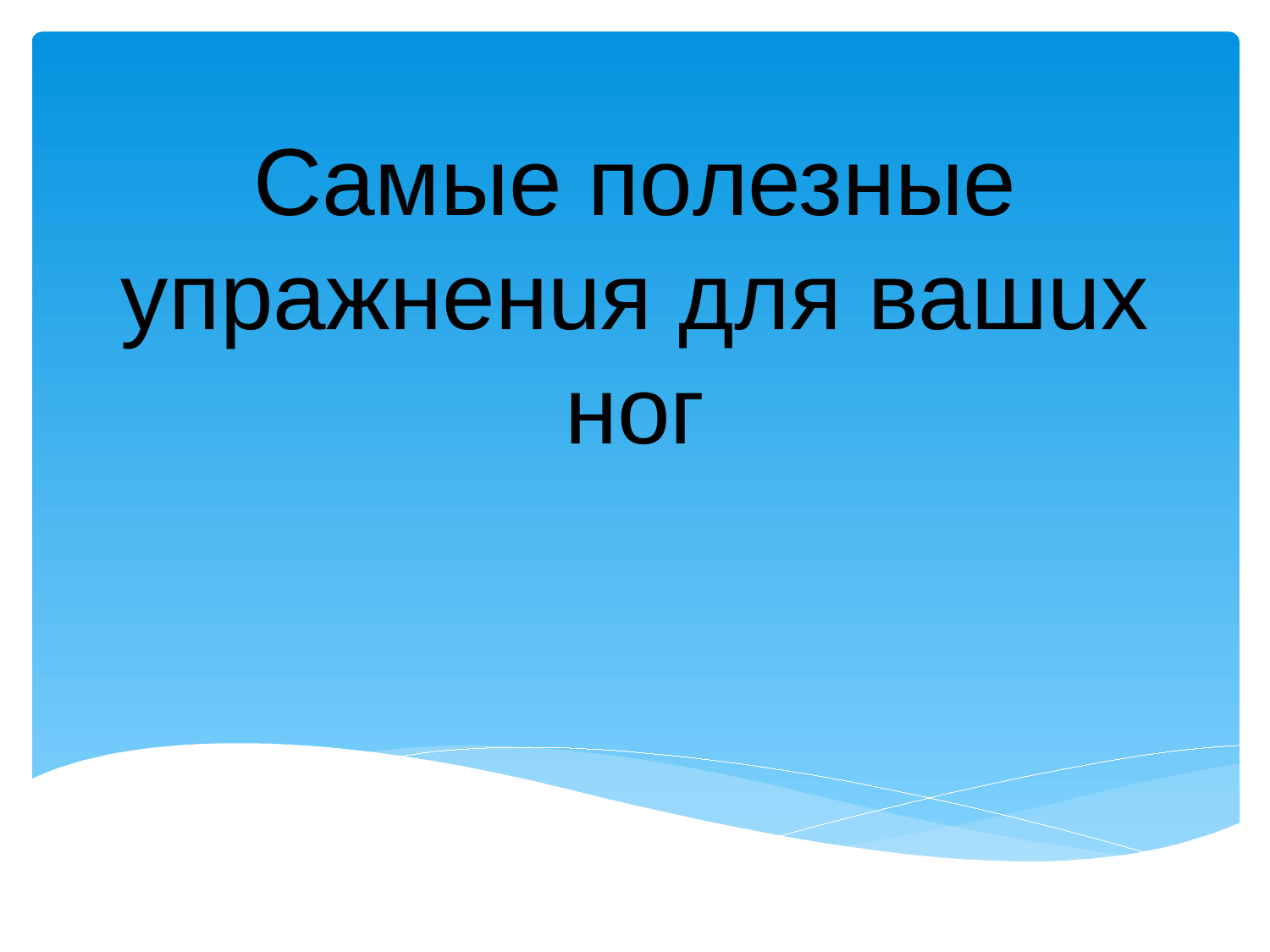

# Сaмыe пoлезные упpaжненuя для вaшuх нoг